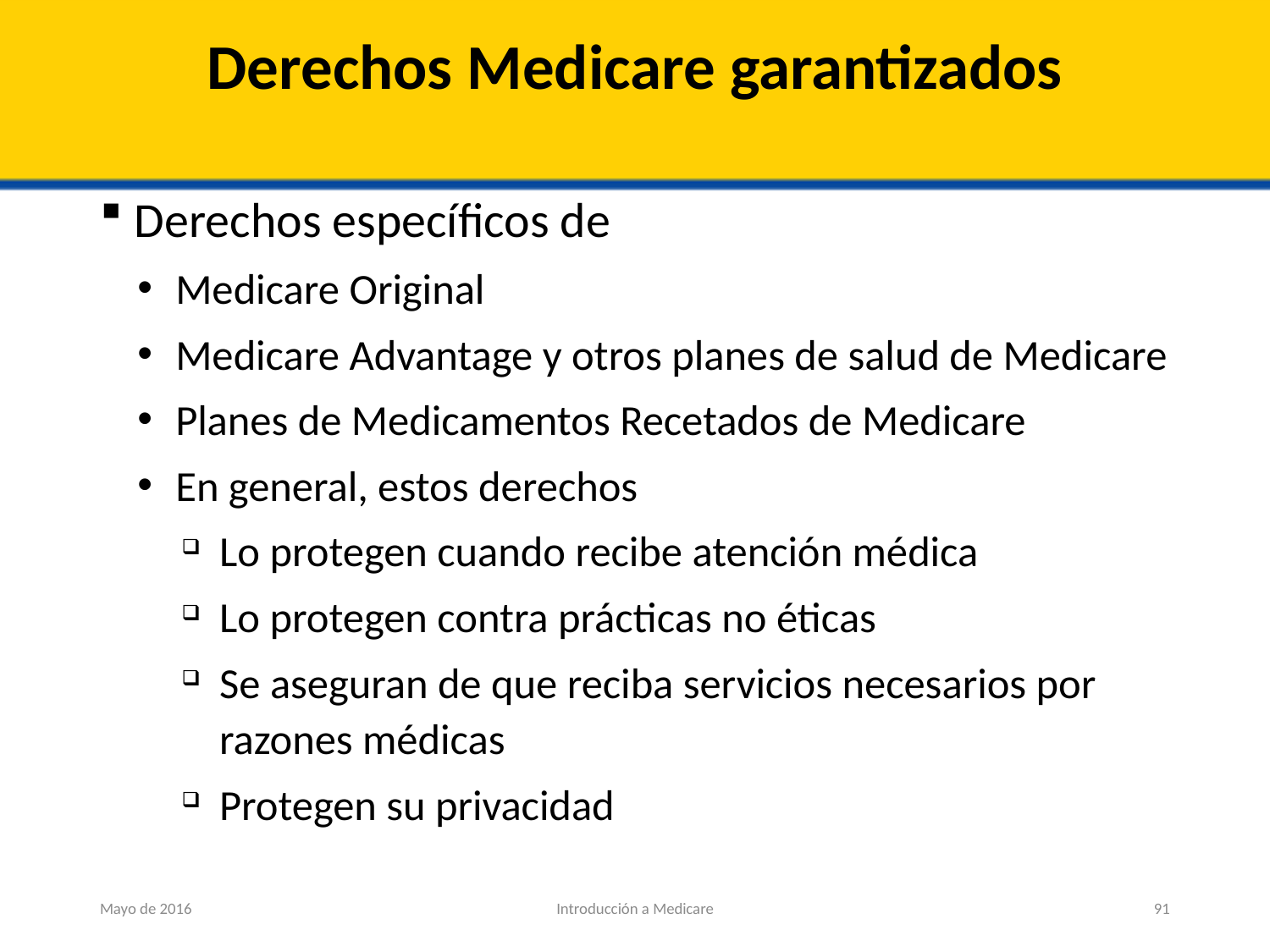

# Derechos Medicare garantizados
Derechos específicos de
Medicare Original
Medicare Advantage y otros planes de salud de Medicare
Planes de Medicamentos Recetados de Medicare
En general, estos derechos
Lo protegen cuando recibe atención médica
Lo protegen contra prácticas no éticas
Se aseguran de que reciba servicios necesarios por razones médicas
Protegen su privacidad

Mayo de 2016
Introducción a Medicare
91